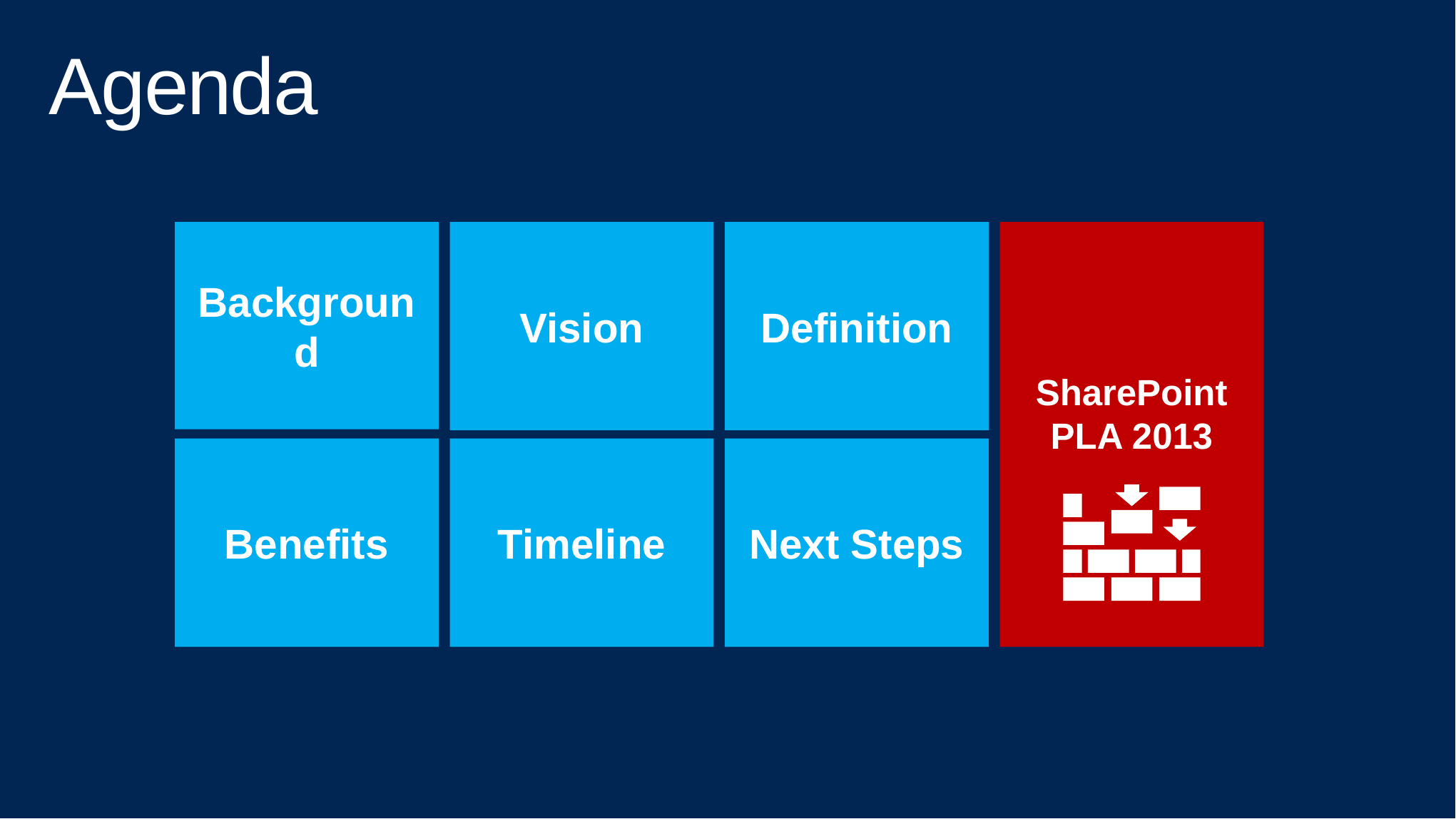

# Agenda
Background
Vision
Definition
SharePoint PLA 2013

Benefits
Timeline
Next Steps